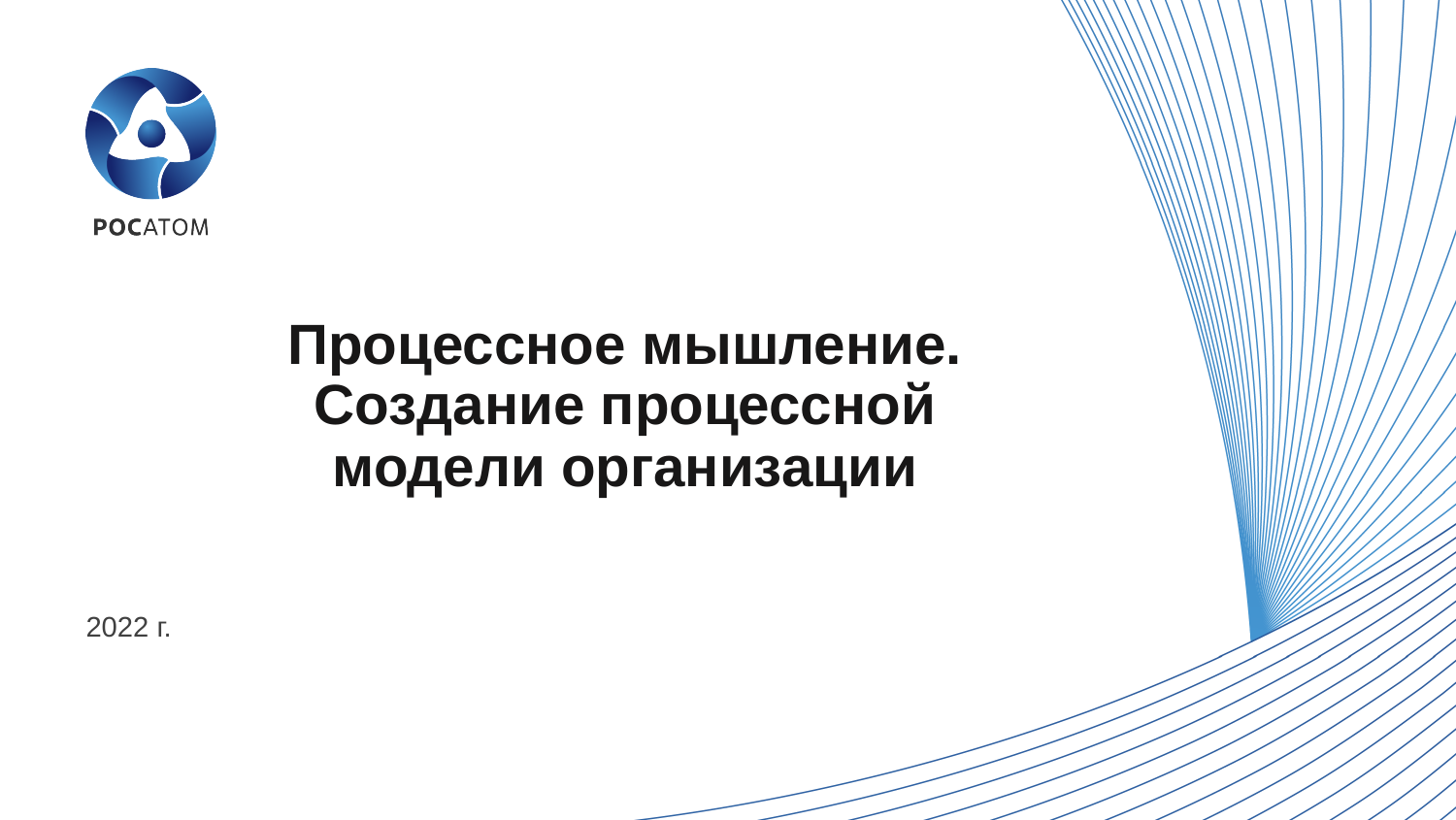

# Процессное мышление. Создание процессной модели организации

2022 г.